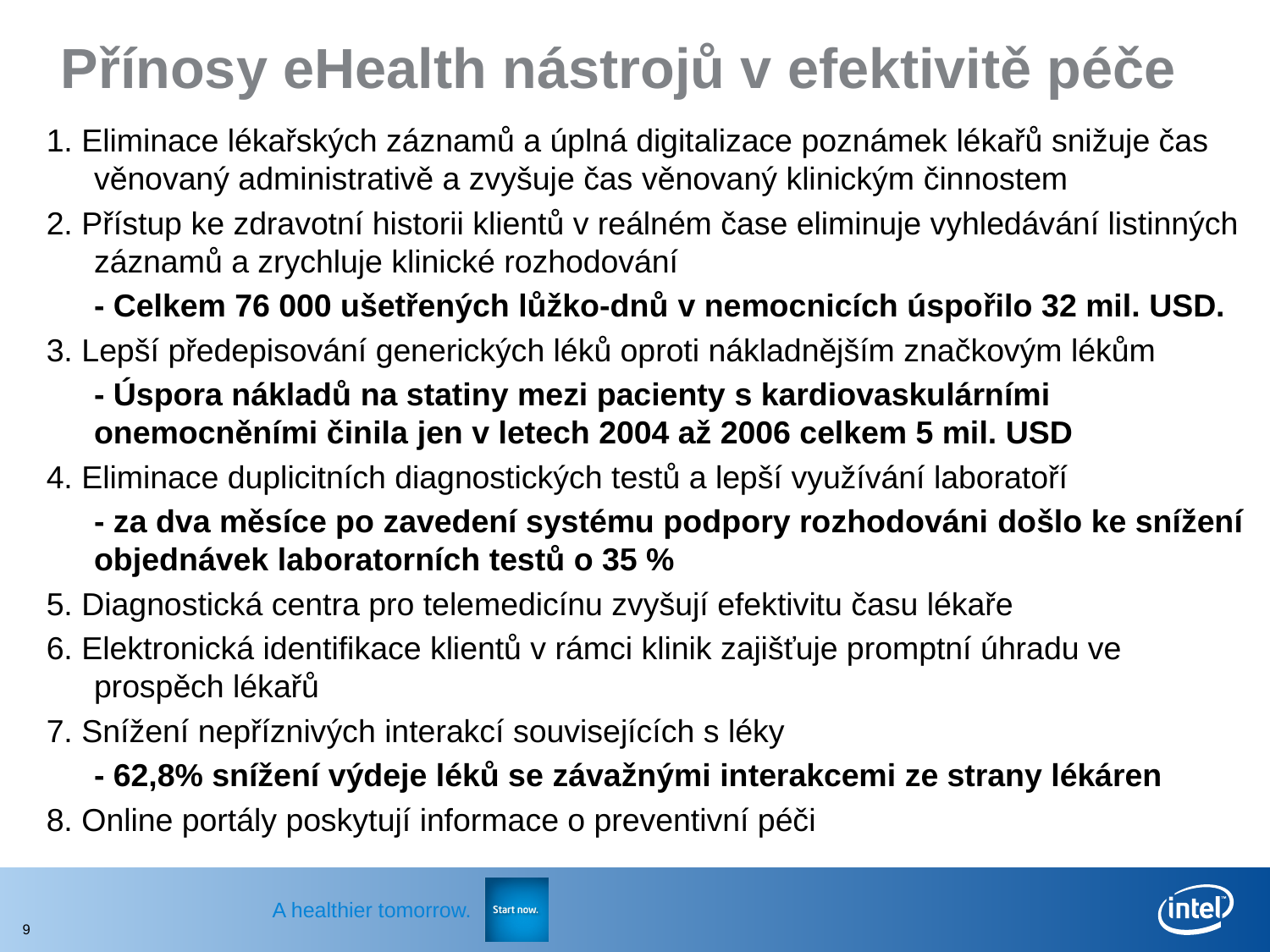

# Přínosy eHealth nástrojů v efektivitě péče
1. Eliminace lékařských záznamů a úplná digitalizace poznámek lékařů snižuje čas věnovaný administrativě a zvyšuje čas věnovaný klinickým činnostem
2. Přístup ke zdravotní historii klientů v reálném čase eliminuje vyhledávání listinných záznamů a zrychluje klinické rozhodování
	- Celkem 76 000 ušetřených lůžko-dnů v nemocnicích úspořilo 32 mil. USD.
3. Lepší předepisování generických léků oproti nákladnějším značkovým lékům
	- Úspora nákladů na statiny mezi pacienty s kardiovaskulárními onemocněními činila jen v letech 2004 až 2006 celkem 5 mil. USD
4. Eliminace duplicitních diagnostických testů a lepší využívání laboratoří
	- za dva měsíce po zavedení systému podpory rozhodováni došlo ke snížení objednávek laboratorních testů o 35 %
5. Diagnostická centra pro telemedicínu zvyšují efektivitu času lékaře
6. Elektronická identifikace klientů v rámci klinik zajišťuje promptní úhradu ve prospěch lékařů
7. Snížení nepříznivých interakcí souvisejících s léky
	- 62,8% snížení výdeje léků se závažnými interakcemi ze strany lékáren
8. Online portály poskytují informace o preventivní péči